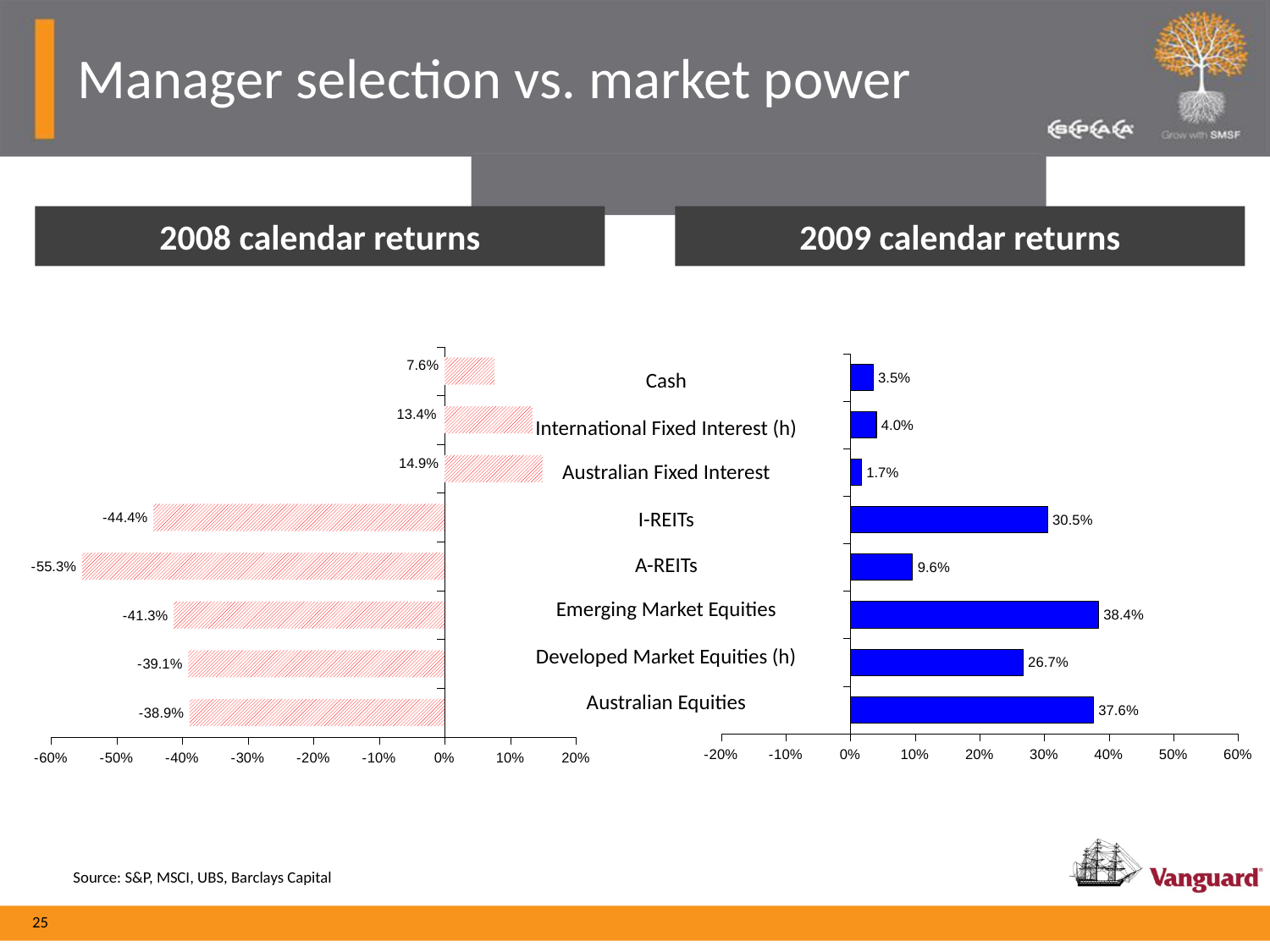

# Manager selection vs. market power
2008 calendar returns
2009 calendar returns

### Chart

| Category | '08 |
|---|---|
| Australian Equities | -0.3890000000000004 |
| Developed Market Equities | -0.39100000000000046 |
| Emerging Market Equities | -0.4130000000000003 |
| A-REITs | -0.553 |
| I-REITs | -0.444 |
| Australian Fixed Interest | 0.14900000000000016 |
| International Fixed Interest | 0.134 |
| Cash | 0.076 |

### Chart

| Category | Return (Au terms) 09 |
|---|---|
| Australian Equities | 0.37600000000000033 |
| Developed Market Equities | 0.267 |
| Emerging Market Equities | 0.3840000000000004 |
| A-REITs | 0.096 |
| I-REITs | 0.3050000000000004 |
| Australian Fixed Interest | 0.017 |
| International Fixed Interest | 0.04000000000000002 |
| Cash | 0.03500000000000001 |
Cash
International Fixed Interest (h)
Australian Fixed Interest
I-REITs
A-REITs
Emerging Market Equities
Developed Market Equities (h)
Australian Equities
Source: S&P, MSCI, UBS, Barclays Capital
25